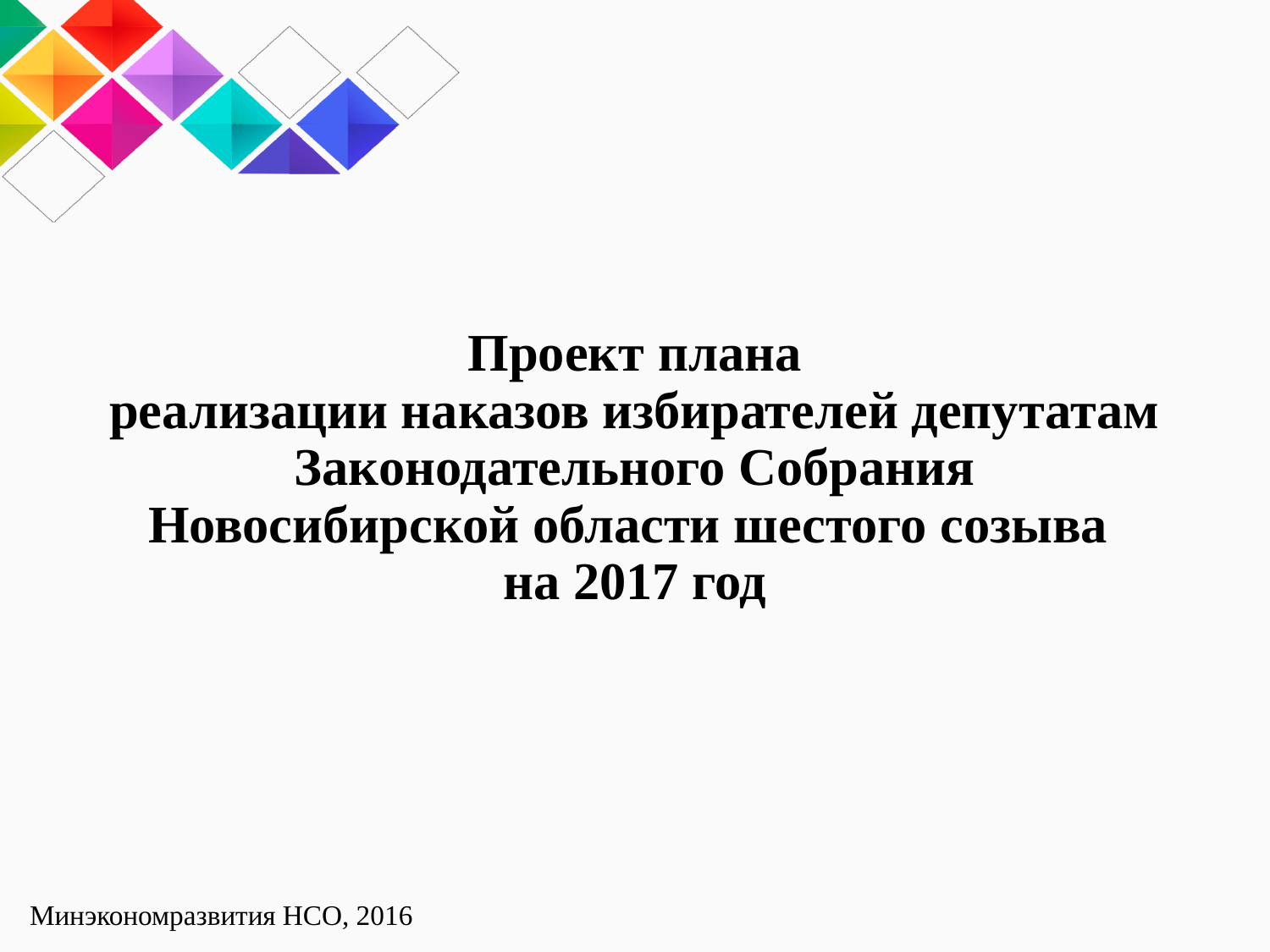

Проект плана
реализации наказов избирателей депутатам Законодательного Собрания
Новосибирской области шестого созыва
на 2017 год
Минэкономразвития НСО, 2016